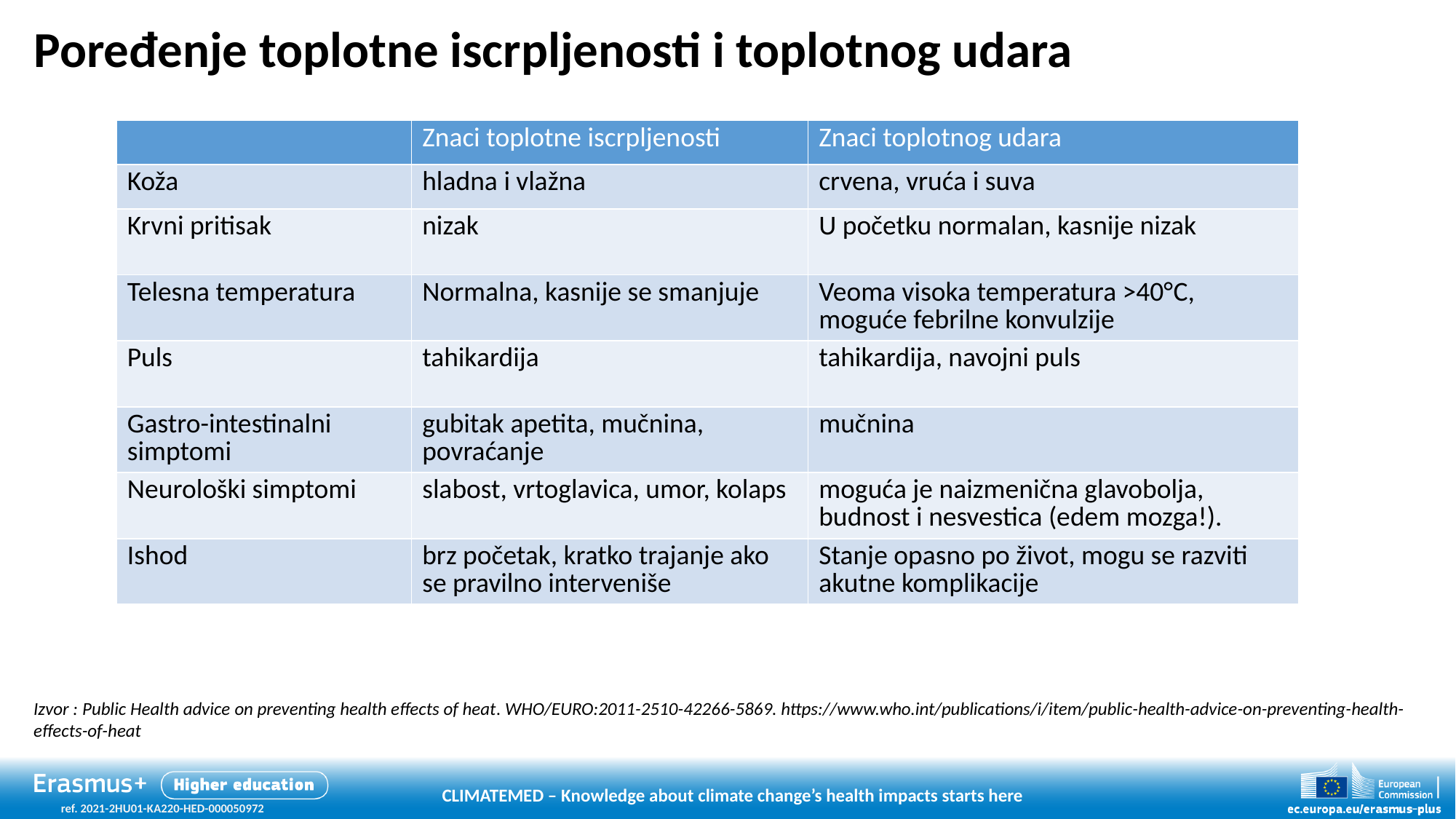

# Poređenje toplotne iscrpljenosti i toplotnog udara
|  | Znaci toplotne iscrpljenosti | Znaci toplotnog udara |
| --- | --- | --- |
| Koža | hladna i vlažna | crvena, vruća i suva |
| Krvni pritisak | nizak | U početku normalan, kasnije nizak |
| Telesna temperatura | Normalna, kasnije se smanjuje | Veoma visoka temperatura >40°C, moguće febrilne konvulzije |
| Puls | tahikardija | tahikardija, navojni puls |
| Gastro-intestinalni simptomi | gubitak apetita, mučnina, povraćanje | mučnina |
| Neurološki simptomi | slabost, vrtoglavica, umor, kolaps | moguća je naizmenična glavobolja, budnost i nesvestica (edem mozga!). |
| Ishod | brz početak, kratko trajanje ako se pravilno interveniše | Stanje opasno po život, mogu se razviti akutne komplikacije |
Izvor : Public Health advice on preventing health effects of heat. WHO/EURO:2011-2510-42266-5869. https://www.who.int/publications/i/item/public-health-advice-on-preventing-health-effects-of-heat